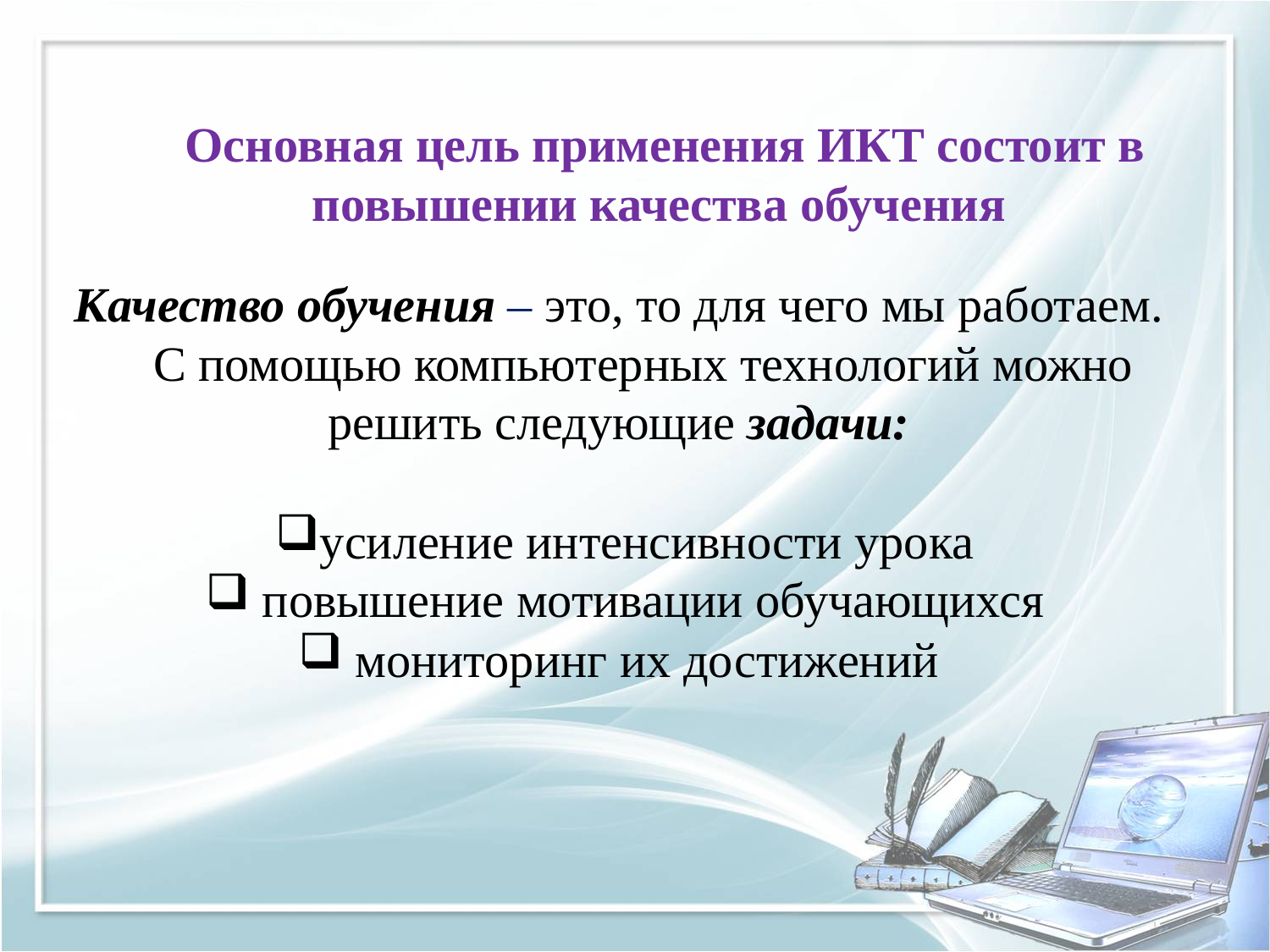

Основная цель применения ИКТ состоит в повышении качества обучения
Качество обучения – это, то для чего мы работаем.
   С помощью компьютерных технологий можно решить следующие задачи:

усиление интенсивности урока
 повышение мотивации обучающихся
 мониторинг их достижений